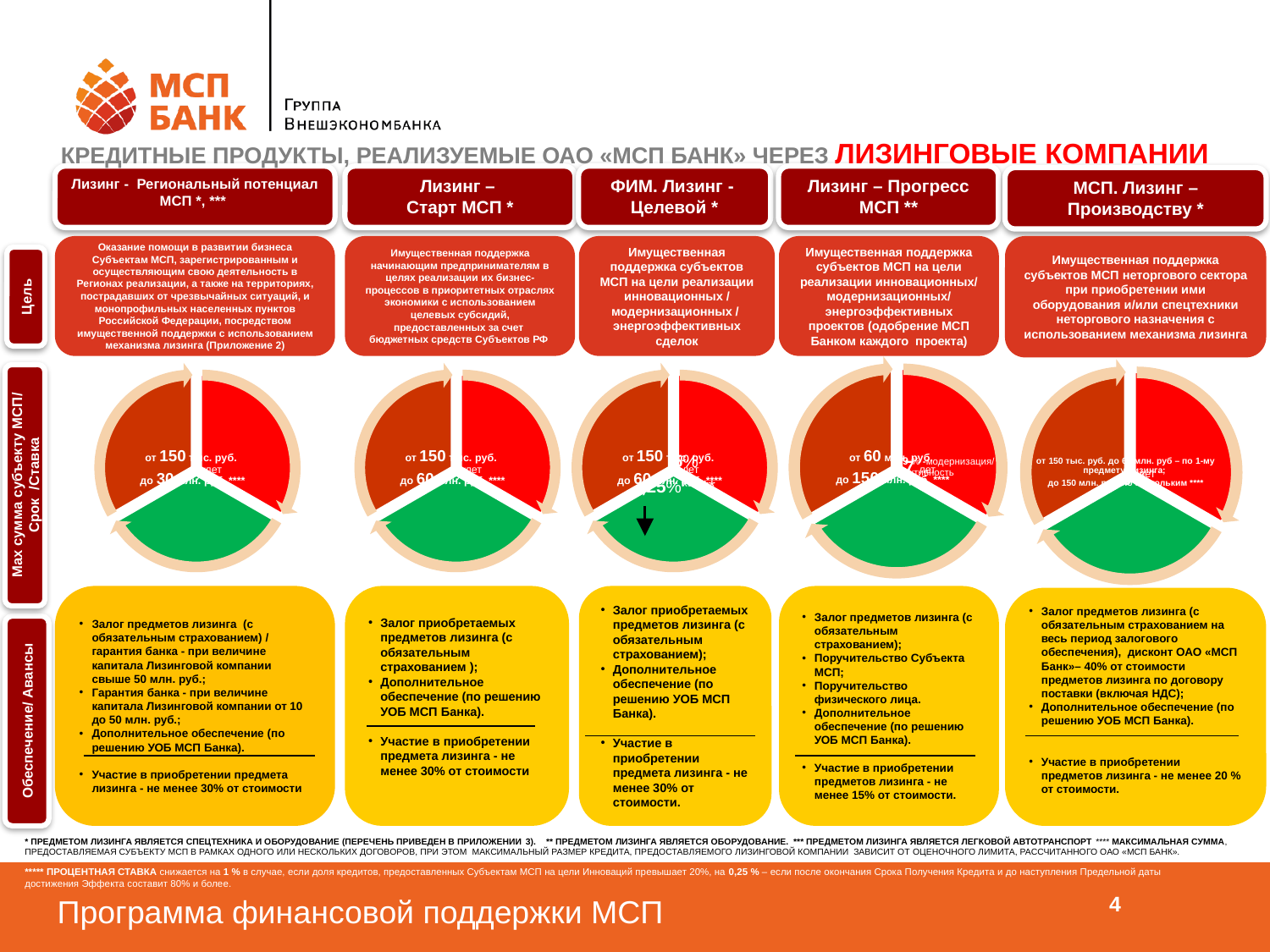

Кредитные продукты, реализуемые ОАО «МСП Банк» через лизинговые компании

Лизинг -  Региональный потенциал МСП *, ***
Лизинг –
Старт МСП *
ФИМ. Лизинг -  Целевой *
Лизинг – Прогресс МСП **
МСП. Лизинг – Производству *
Оказание помощи в развитии бизнеса Субъектам МСП, зарегистрированным и осуществляющим свою деятельность в Регионах реализации, а также на территориях, пострадавших от чрезвычайных ситуаций, и монопрофильных населенных пунктов Российской Федерации, посредством имущественной поддержки с использованием механизма лизинга (Приложение 2)
Имущественная поддержка субъектов МСП неторгового сектора при приобретении ими оборудования и/или спецтехники неторгового назначения с использованием механизма лизинга
Имущественная поддержка начинающим предпринимателям в целях реализации их бизнес-процессов в приоритетных отраслях экономики с использованием целевых субсидий, предоставленных за счет  бюджетных средств Субъектов РФ
Имущественная поддержка субъектов МСП на цели реализации инновационных / модернизационных /  энергоэффективных сделок
Имущественная поддержка субъектов МСП на цели реализации инновационных/ модернизационных/ энергоэффективных проектов (одобрение МСП Банком каждого  проекта)
Цель
до 5 лет
8%
от 150 тыс. руб.
до 30 млн. руб. ****
до 5 лет
8%
от 150 тыс. руб.
до 60 млн. руб. ****
до 5 лет
   9,5%
8,25%*****
от 150 тыс. руб.
до 60 млн. руб. ****
от 1 до 7 лет
от  8% - инновация до 9 % -модернизация/      энергоэффективность

от 60 млн. руб.
до 150 млн. руб. ****
до 5 лет
10%
от 150 тыс. руб. до 60 млн. руб – по 1-му предмету лизинга;
до 150 млн. руб. по нескольким ****
Мах сумма субъекту МСП/ Срок  /Ставка
Залог предметов лизинга  (с обязательным страхованием) / гарантия банка - при величине капитала Лизинговой компании свыше 50 млн. руб.;
Гарантия банка - при величине капитала Лизинговой компании от 10 до 50 млн. руб.;
Дополнительное обеспечение (по решению УОБ МСП Банка).

Участие в приобретении предмета лизинга - не менее 30% от стоимости
Залог приобретаемых предметов лизинга (с обязательным страхованием );
Дополнительное обеспечение (по решению УОБ МСП Банка).

Участие в приобретении предмета лизинга - не менее 30% от стоимости

Залог приобретаемых предметов лизинга (с обязательным страхованием);
Дополнительное обеспечение (по решению УОБ МСП Банка).

Участие в приобретении предмета лизинга - не менее 30% от стоимости.
Залог предметов лизинга (с обязательным страхованием);
Поручительство Субъекта МСП;
Поручительство физического лица.
Дополнительное обеспечение (по решению УОБ МСП Банка).

Участие в приобретении предметов лизинга - не менее 15% от стоимости.
Залог предметов лизинга (с обязательным страхованием на весь период залогового обеспечения),  дисконт ОАО «МСП Банк»– 40% от стоимости предметов лизинга по договору поставки (включая НДС);
Дополнительное обеспечение (по решению УОБ МСП Банка).

Участие в приобретении предметов лизинга - не менее 20 % от стоимости.

Обеспечение/ Авансы
* предметом лизинга является спецтехника и оборудование (перечень приведен в приложении 3).    ** предметом лизинга является оборудование.  *** Предметом лизинга является легковой автотранспорт **** Максимальная сумма, предоставляемая субъекту мсп в рамках одного или нескольких договоров, при этом  Максимальный Размер кредита, предоставляемого лизинговой компании  зависит от оценочного лимита, рассчитанного ОАО «мсп Банк».

***** ПРОЦЕНТНАЯ СТАВКА снижается на 1 % в случае, если доля кредитов, предоставленных Субъектам МСП на цели Инноваций превышает 20%, на 0,25 % – если после окончания Срока Получения Кредита и до наступления Предельной даты достижения Эффекта составит 80% и более.

4